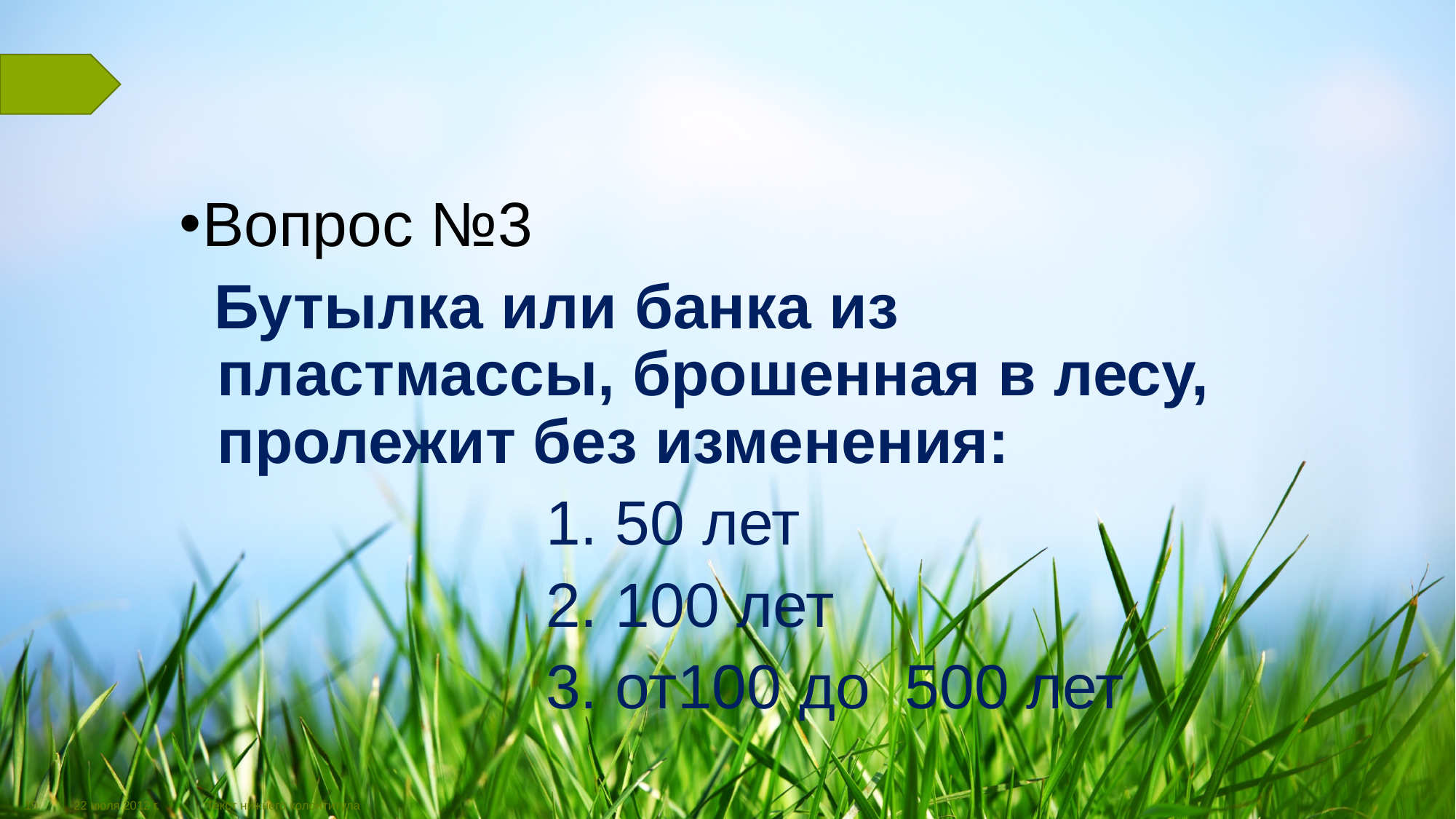

#
Вопрос №3
  Бутылка или банка из пластмассы, брошенная в лесу, пролежит без изменения:
                     1. 50 лет
                     2. 100 лет
                     3. от100 до  500 лет

19
22 июля 2012 г.
Текст нижнего колонтитула